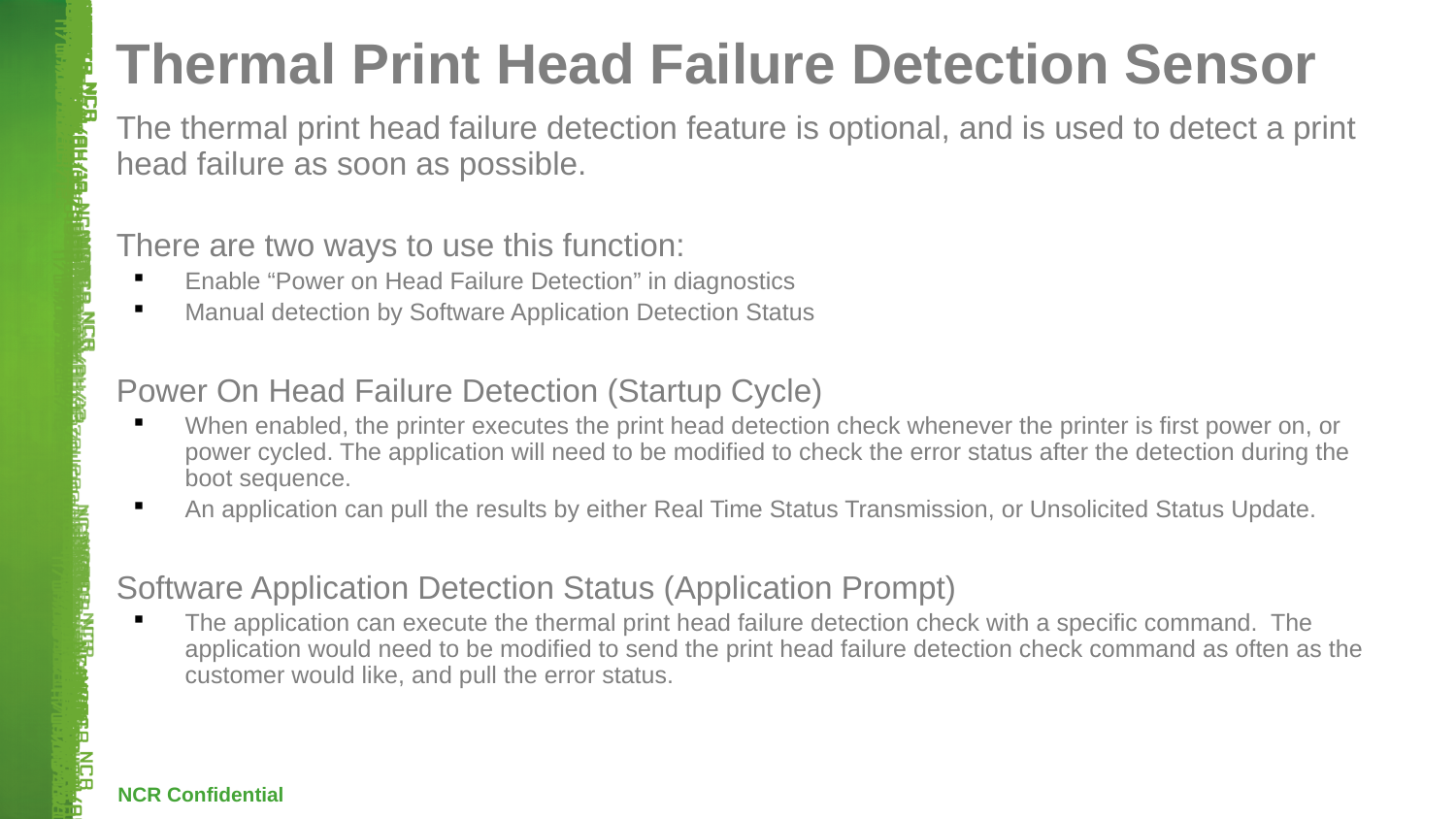

Thermal Print Head Failure Detection Sensor
The thermal print head failure detection feature is optional, and is used to detect a print head failure as soon as possible.

There are two ways to use this function:
Enable “Power on Head Failure Detection” in diagnostics
Manual detection by Software Application Detection Status

Power On Head Failure Detection (Startup Cycle)
When enabled, the printer executes the print head detection check whenever the printer is first power on, or power cycled. The application will need to be modified to check the error status after the detection during the boot sequence.
An application can pull the results by either Real Time Status Transmission, or Unsolicited Status Update.

Software Application Detection Status (Application Prompt)
The application can execute the thermal print head failure detection check with a specific command.  The application would need to be modified to send the print head failure detection check command as often as the customer would like, and pull the error status.